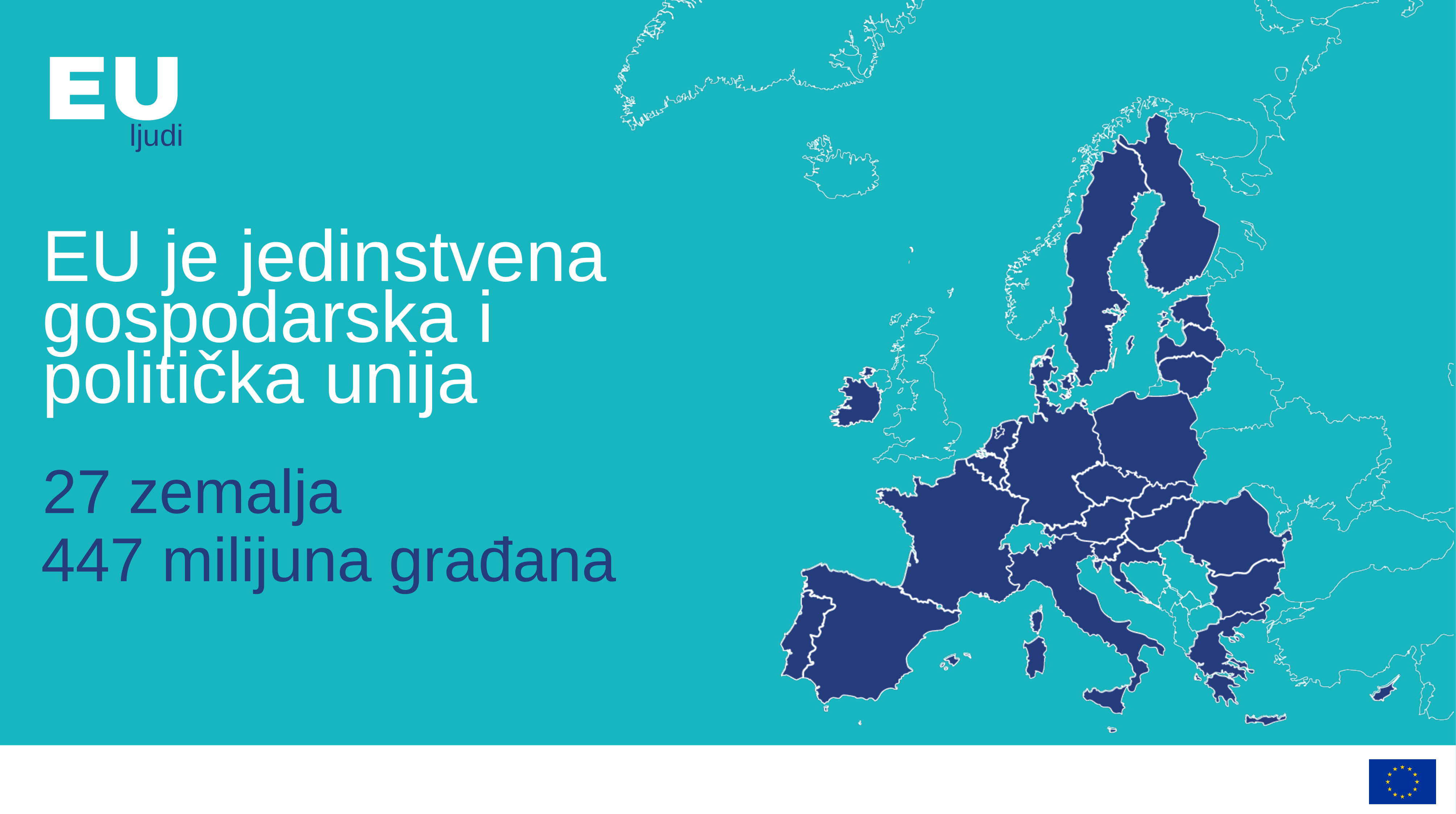

EU je jedinstvena gospodarska i politička unija
27 zemalja
447 milijuna građana